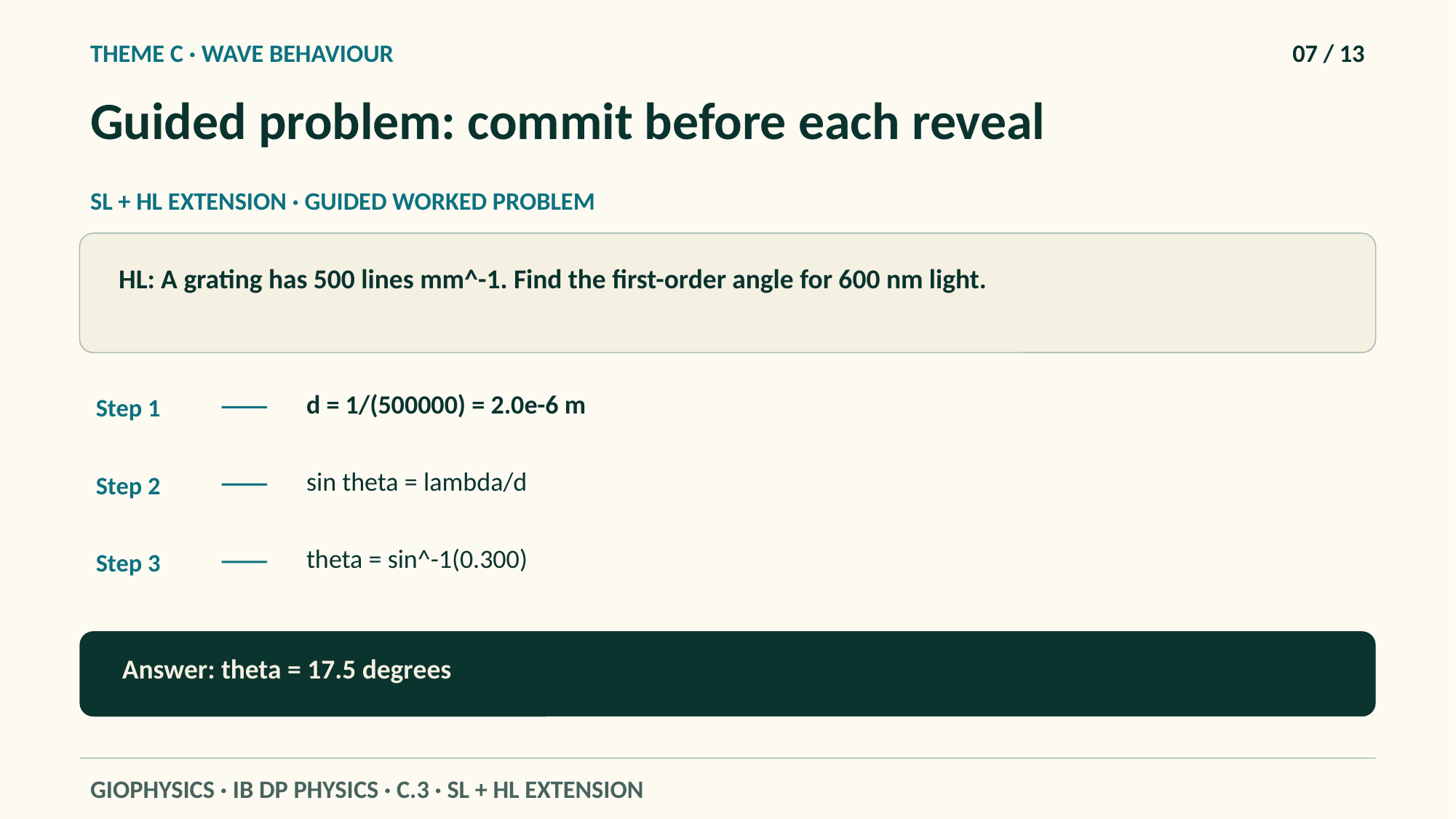

THEME C · WAVE BEHAVIOUR
07 / 13
Guided problem: commit before each reveal
SL + HL EXTENSION · GUIDED WORKED PROBLEM

HL: A grating has 500 lines mm^-1. Find the first-order angle for 600 nm light.
d = 1/(500000) = 2.0e-6 m
Step 1

sin theta = lambda/d
Step 2

theta = sin^-1(0.300)
Step 3

Answer: theta = 17.5 degrees

GIOPHYSICS · IB DP PHYSICS · C.3 · SL + HL EXTENSION